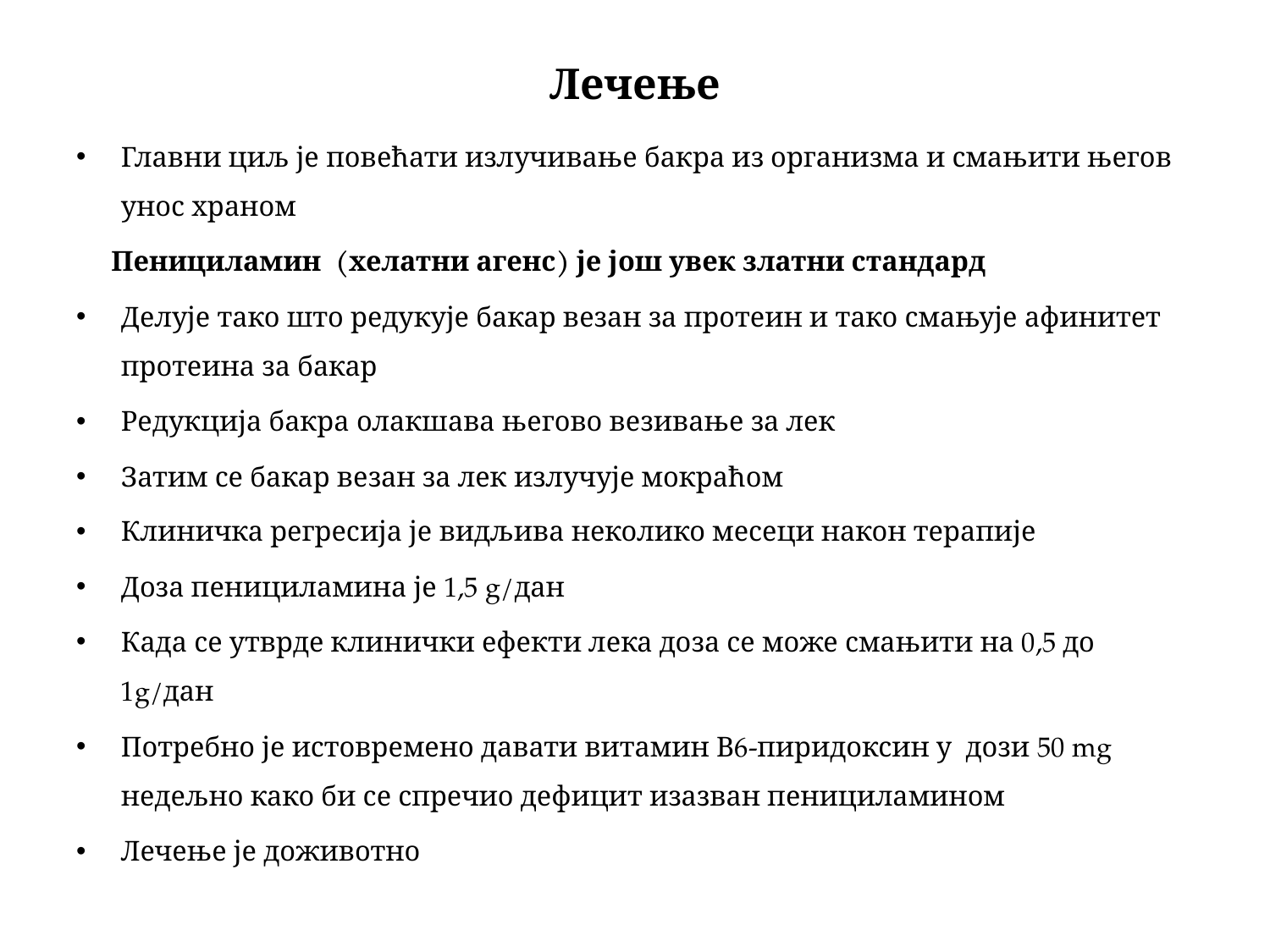

# Лечење
Главни циљ је повећати излучивање бакра из организма и смањити његов унос храном
     Пенициламин  (хелатни агенс) је још увек златни стандард
Делује тако што редукује бакар везан за протеин и тако смањује афинитет протеина за бакар
Редукција бакра олакшава његово везивање за лек
Затим се бакар везан за лек излучује мокраћом
Клиничка регресија је видљива неколико месеци након терапије
Доза пенициламина је 1,5 g/дан
Када се утврде клинички ефекти лека доза се може смањити на 0,5 до 1g/дан
Потребно је истовремено давати витамин В6-пиридоксин у  дози 50 mg недељно како би се спречио дефицит изазван пенициламином
Лечење је доживотно